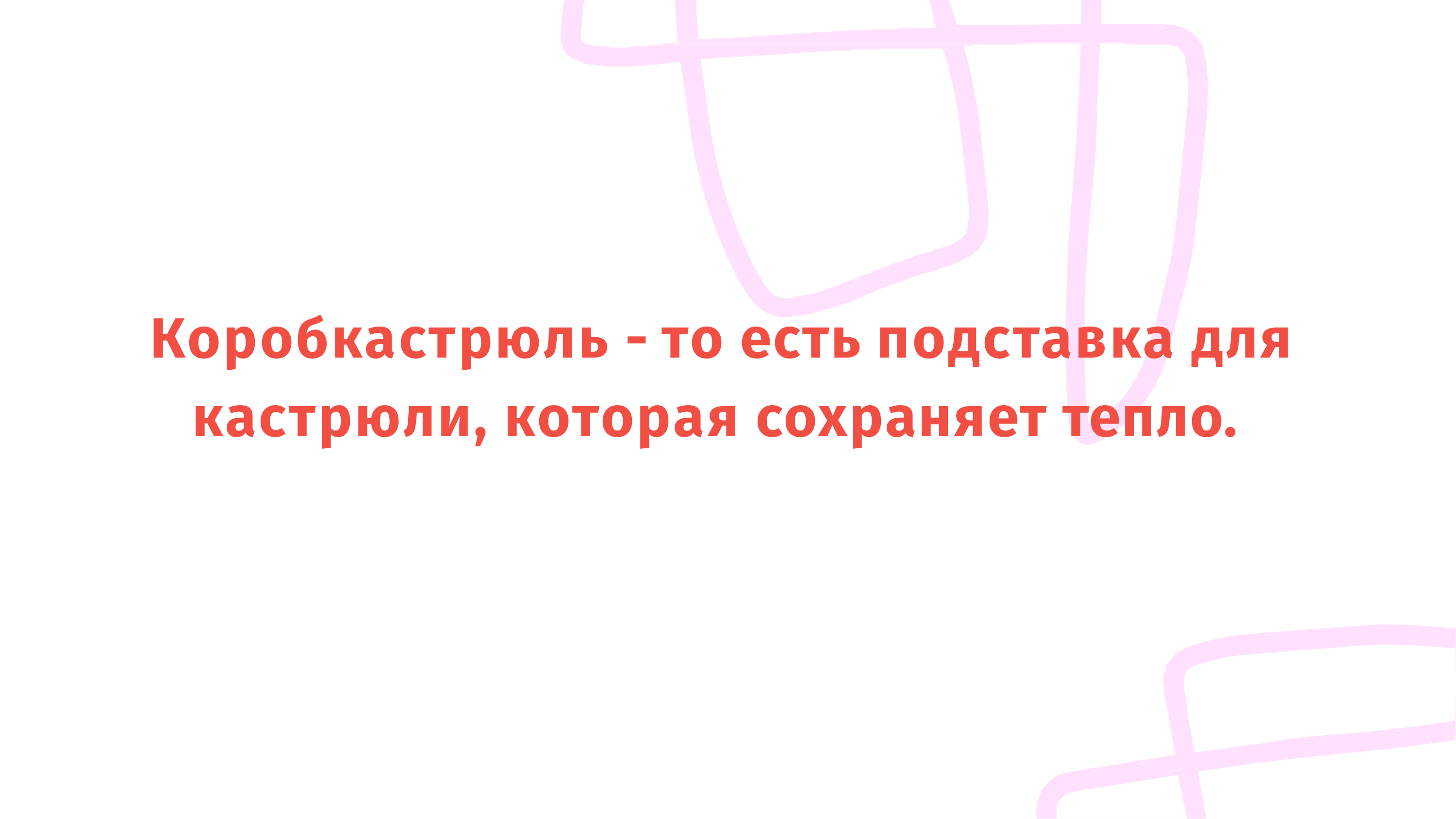

# Коробкастрюль - то есть подставка для  кастрюли, которая сохраняет тепло.